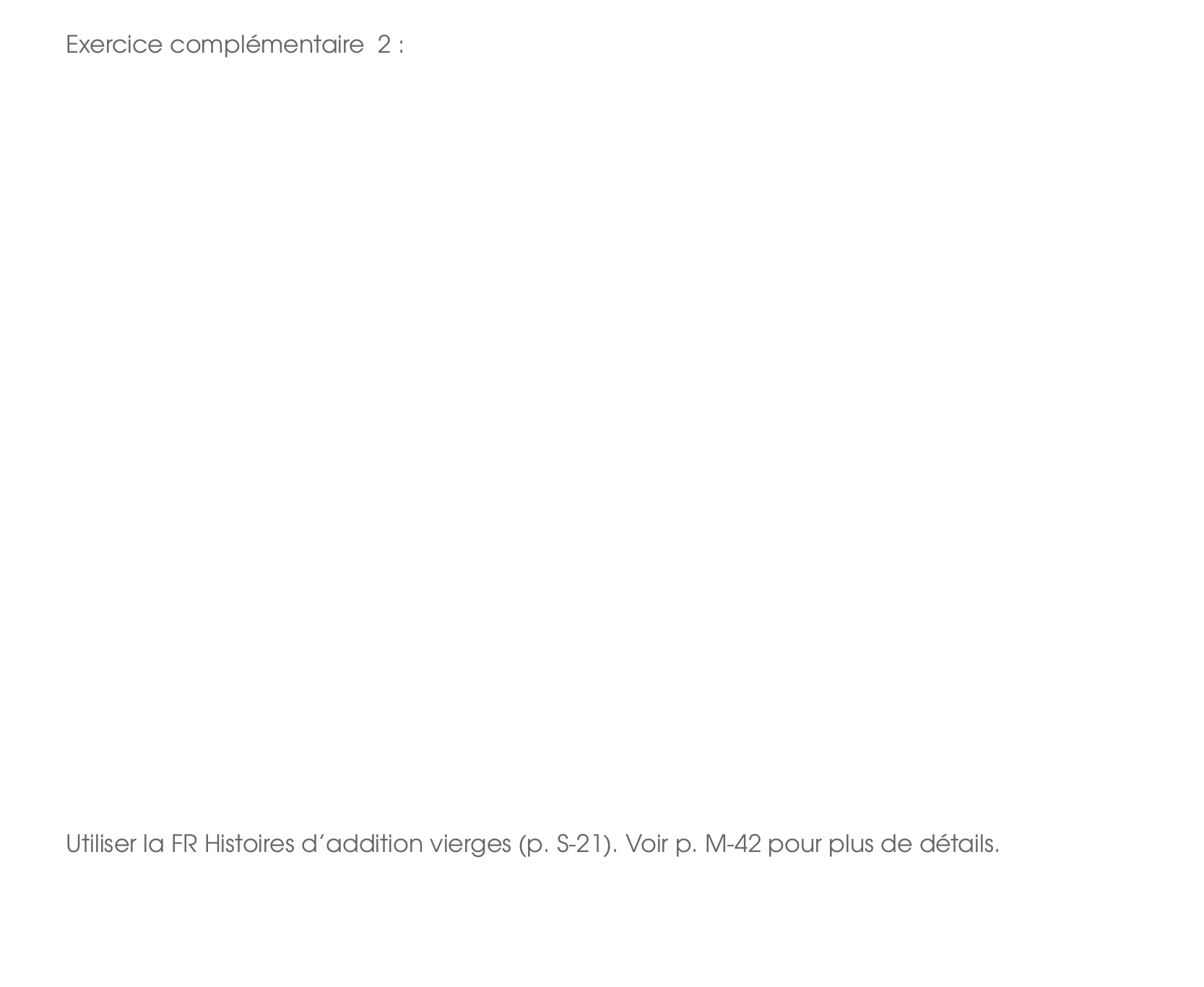

Exercice complémentaire  2 :
Utiliser la FR Histoires d’addition vierges (p. S-21). Voir p. M-42 pour plus de détails.